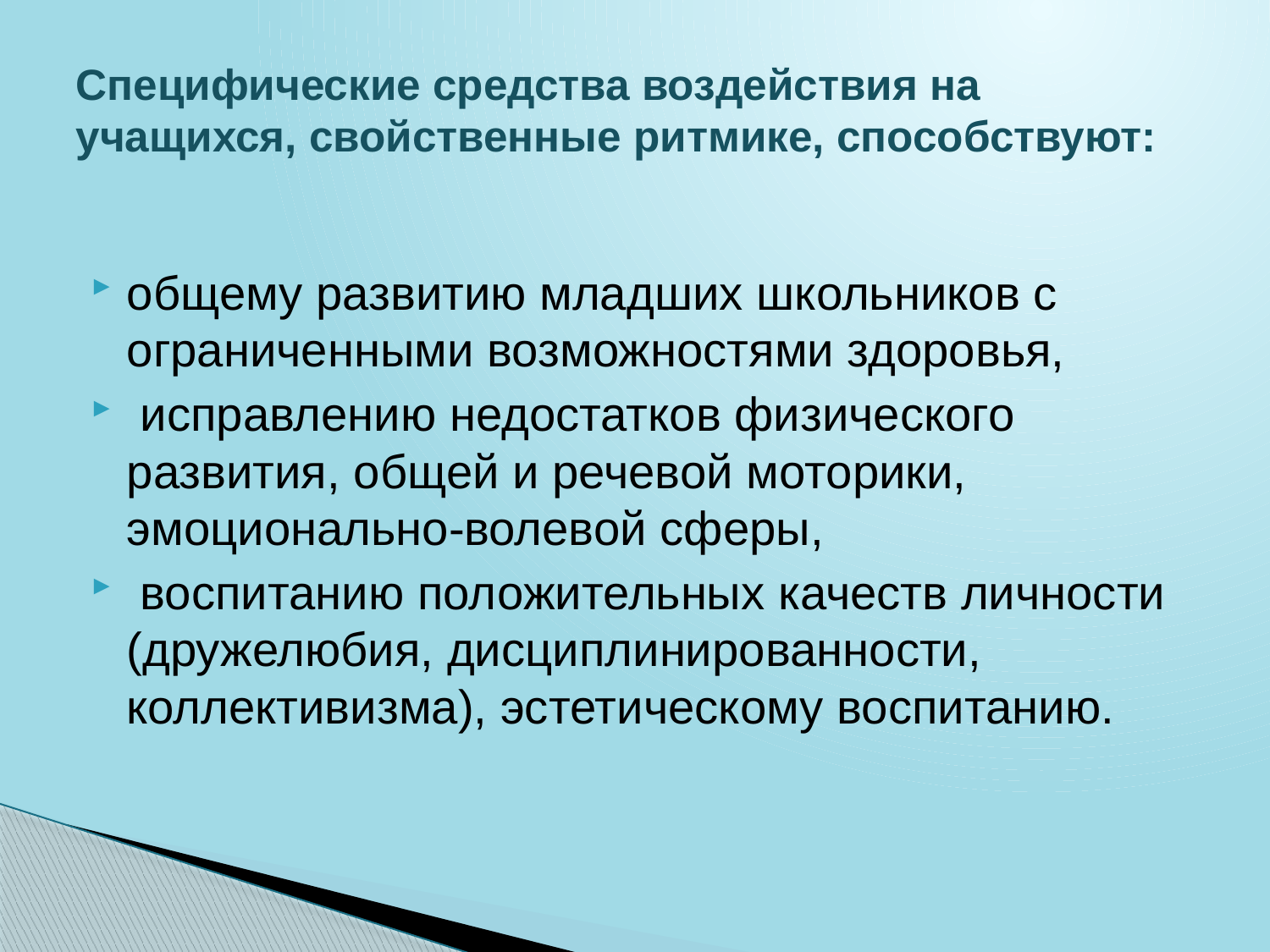

# Специфические средства воздействия на учащихся, свойственные ритмике, способствуют:
общему развитию младших школьников с ограниченными возможностями здоровья,
 исправлению недостатков физического развития, общей и речевой моторики, эмоционально-волевой сферы,
 воспитанию положительных качеств личности (дружелюбия, дисциплинированности, коллективизма), эстетическому воспитанию.